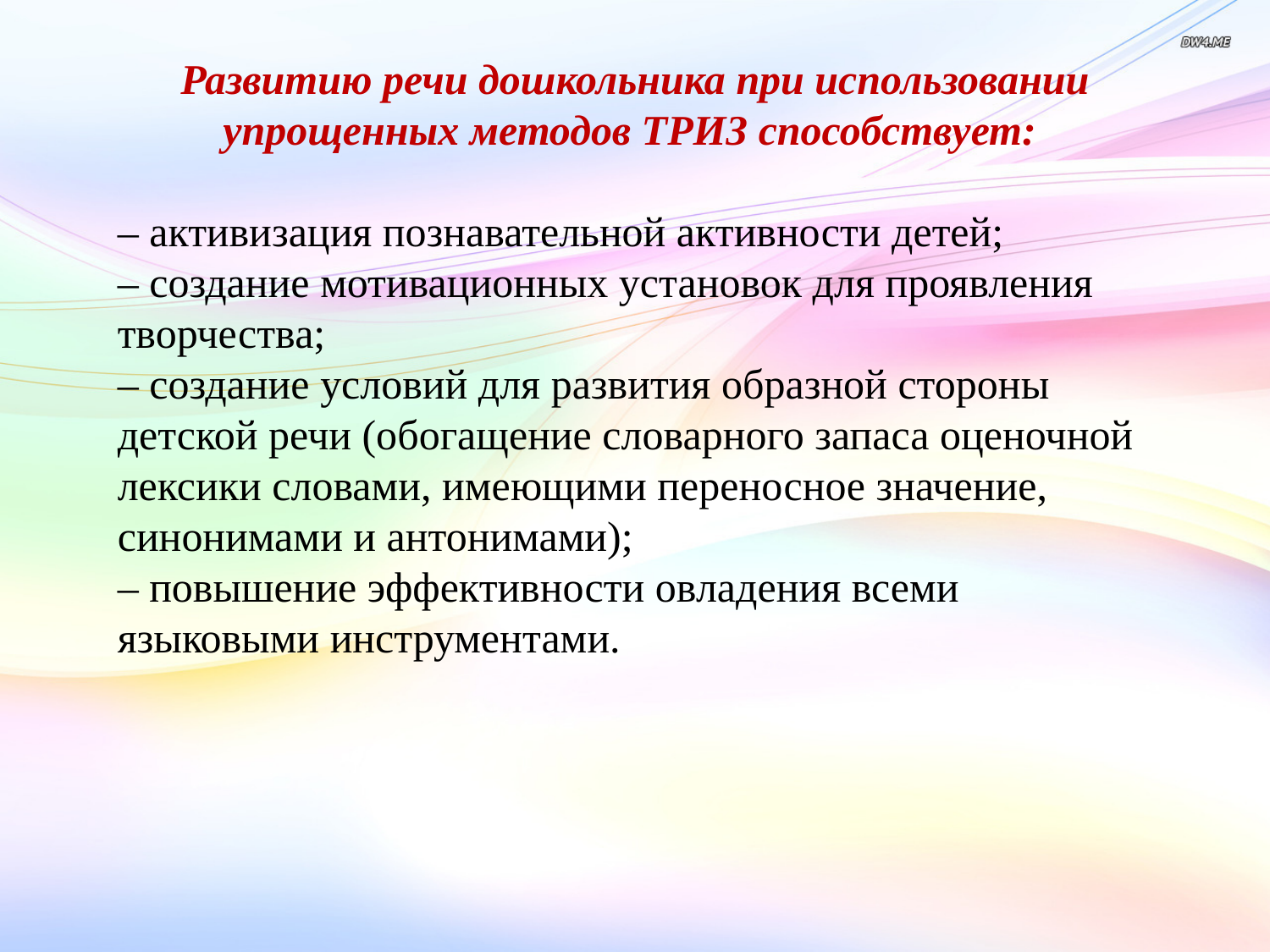

Развитию речи дошкольника при использовании упрощенных методов ТРИЗ способствует:

– активизация познавательной активности детей;
– создание мотивационных установок для проявления творчества;
– создание условий для развития образной стороны детской речи (обогащение словарного запаса оценочной лексики словами, имеющими переносное значение, синонимами и антонимами);
– повышение эффективности овладения всеми языковыми инструментами.